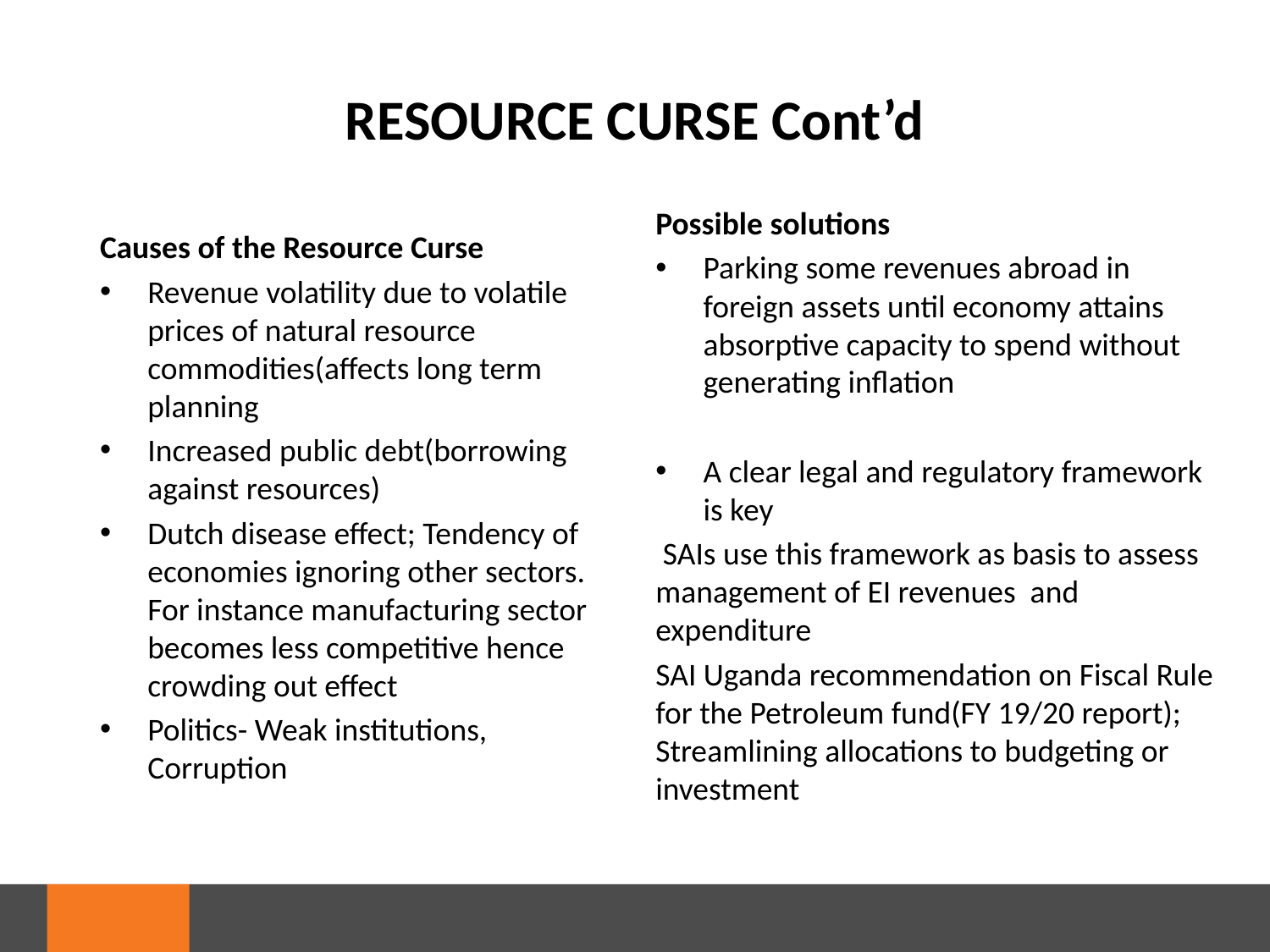

# RESOURCE CURSE Cont’d

Causes of the Resource Curse
Revenue volatility due to volatile prices of natural resource commodities(affects long term planning
Increased public debt(borrowing against resources)
Dutch disease effect; Tendency of economies ignoring other sectors. For instance manufacturing sector becomes less competitive hence crowding out effect
Politics- Weak institutions, Corruption

Possible solutions
Parking some revenues abroad in foreign assets until economy attains absorptive capacity to spend without generating inflation

A clear legal and regulatory framework is key
 SAIs use this framework as basis to assess  management of EI revenues  and expenditure
SAI Uganda recommendation on Fiscal Rule for the Petroleum fund(FY 19/20 report); Streamlining allocations to budgeting or investment